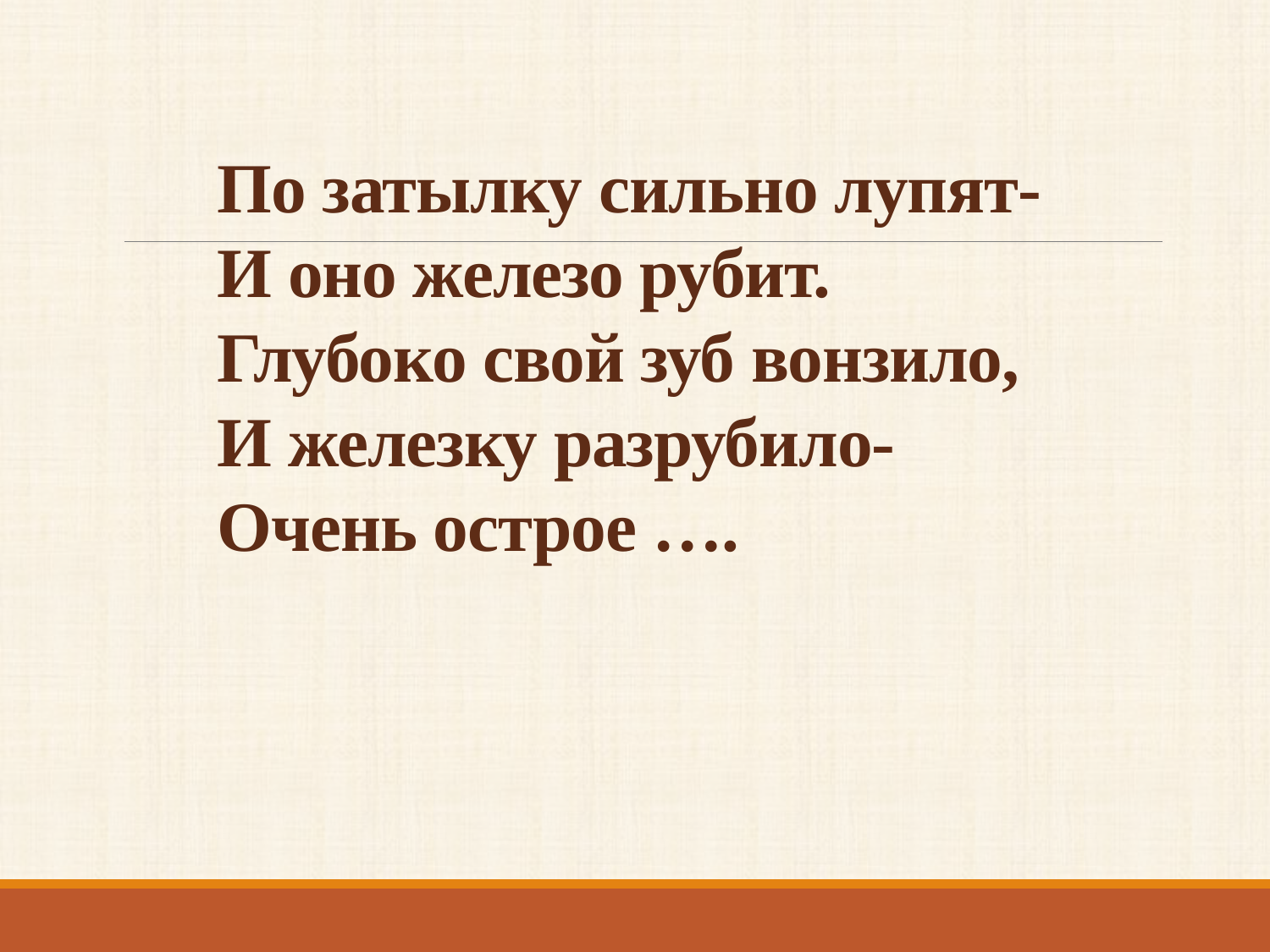

По затылку сильно лупят-
И оно железо рубит.
Глубоко свой зуб вонзило,
И железку разрубило-
Очень острое ….